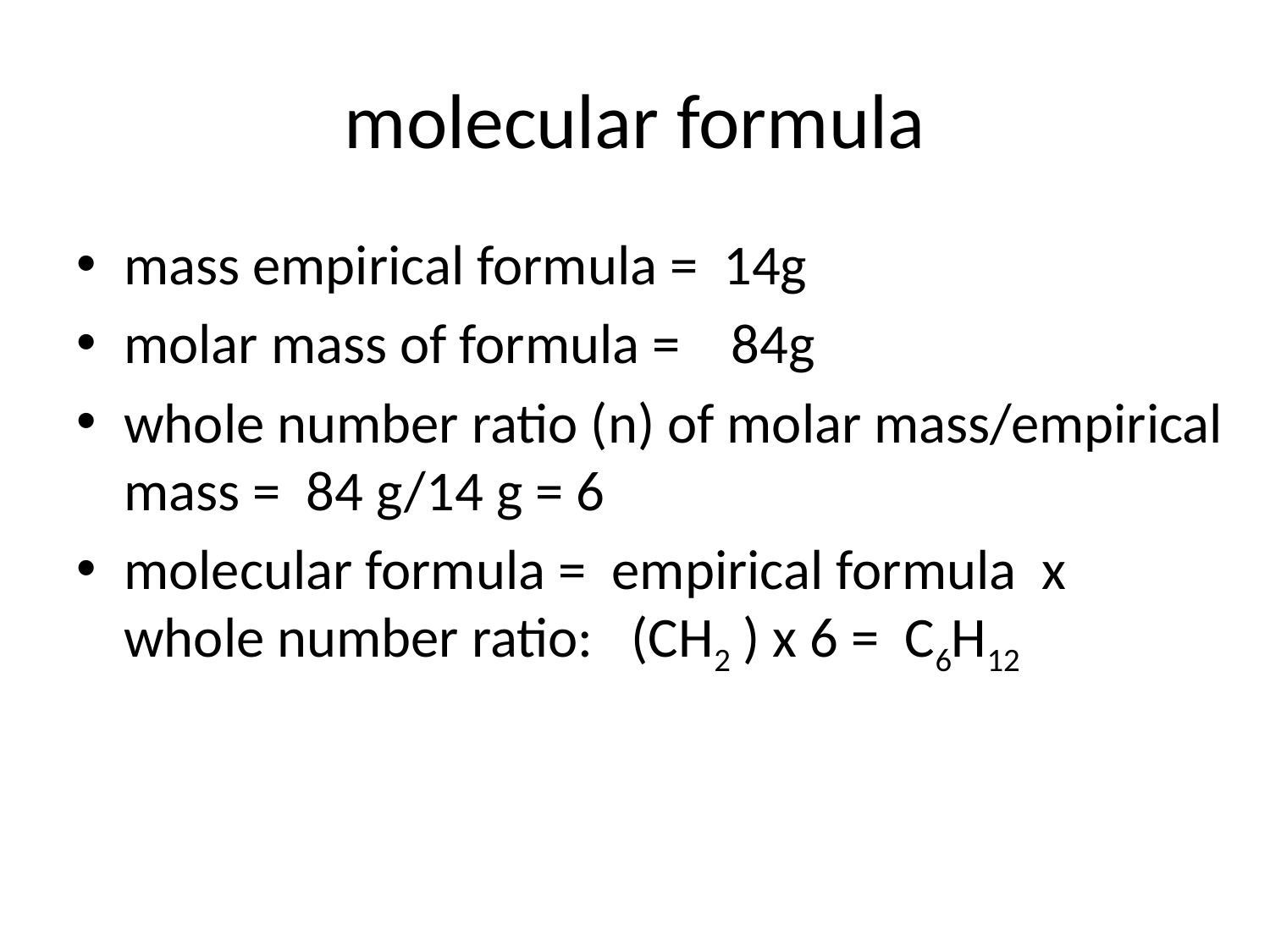

# molecular formula
mass empirical formula =  14g
molar mass of formula =    84g
whole number ratio (n) of molar mass/empirical mass =  84 g/14 g = 6
molecular formula =  empirical formula  x  whole number ratio:   (CH2 ) x 6 =  C6H12